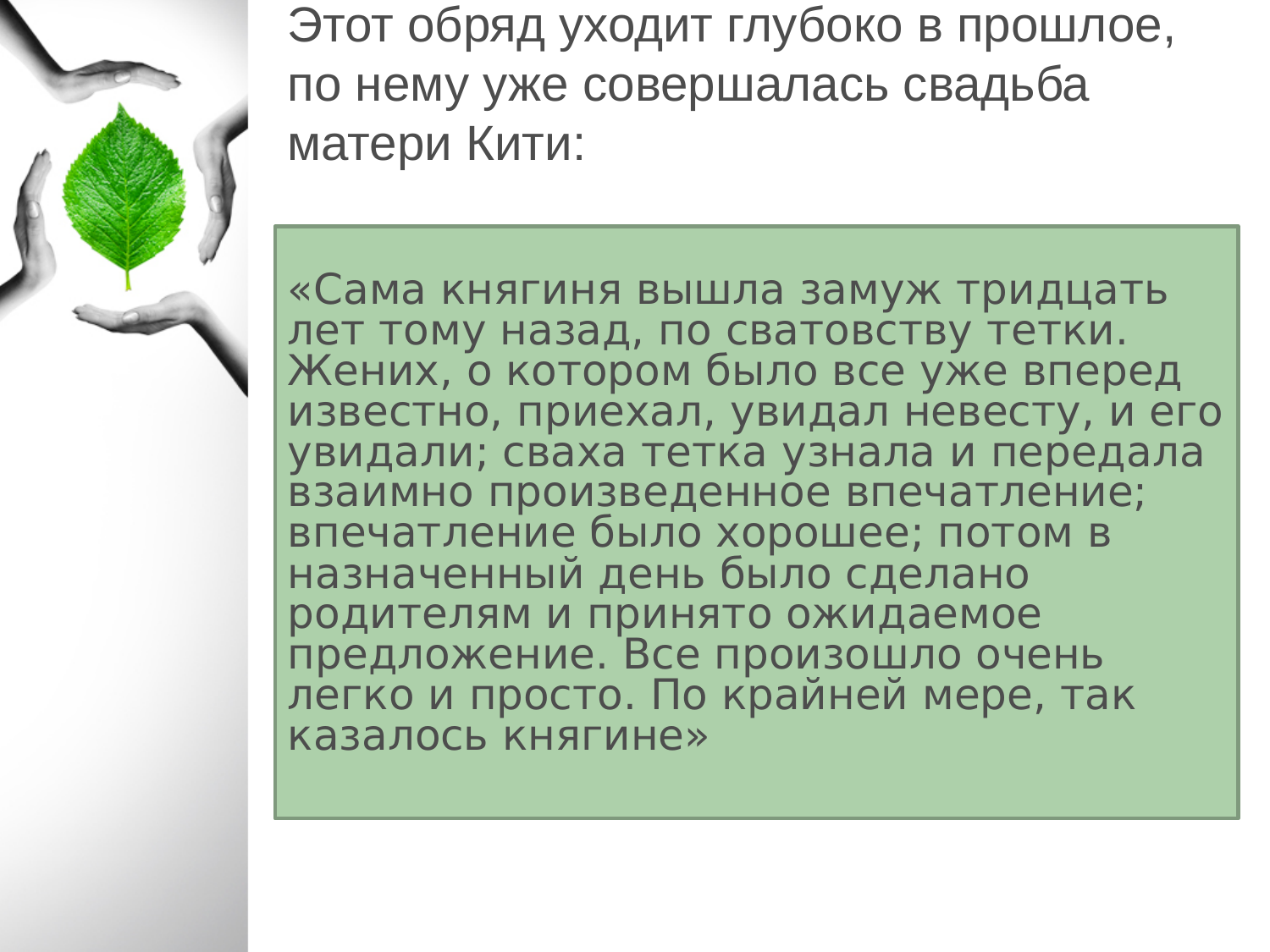

# Этот обряд уходит глубоко в прошлое, по нему уже совершалась свадьба матери Кити:

«Сама княгиня вышла замуж тридцать лет тому назад, по сватовству тетки. Жених, о котором было все уже вперед известно, приехал, увидал невесту, и его увидали; сваха тетка узнала и передала взаимно произведенное впечатление; впечатление было хорошее; потом в назначенный день было сделано родителям и принято ожидаемое предложение. Все произошло очень легко и просто. По крайней мере, так казалось княгине»